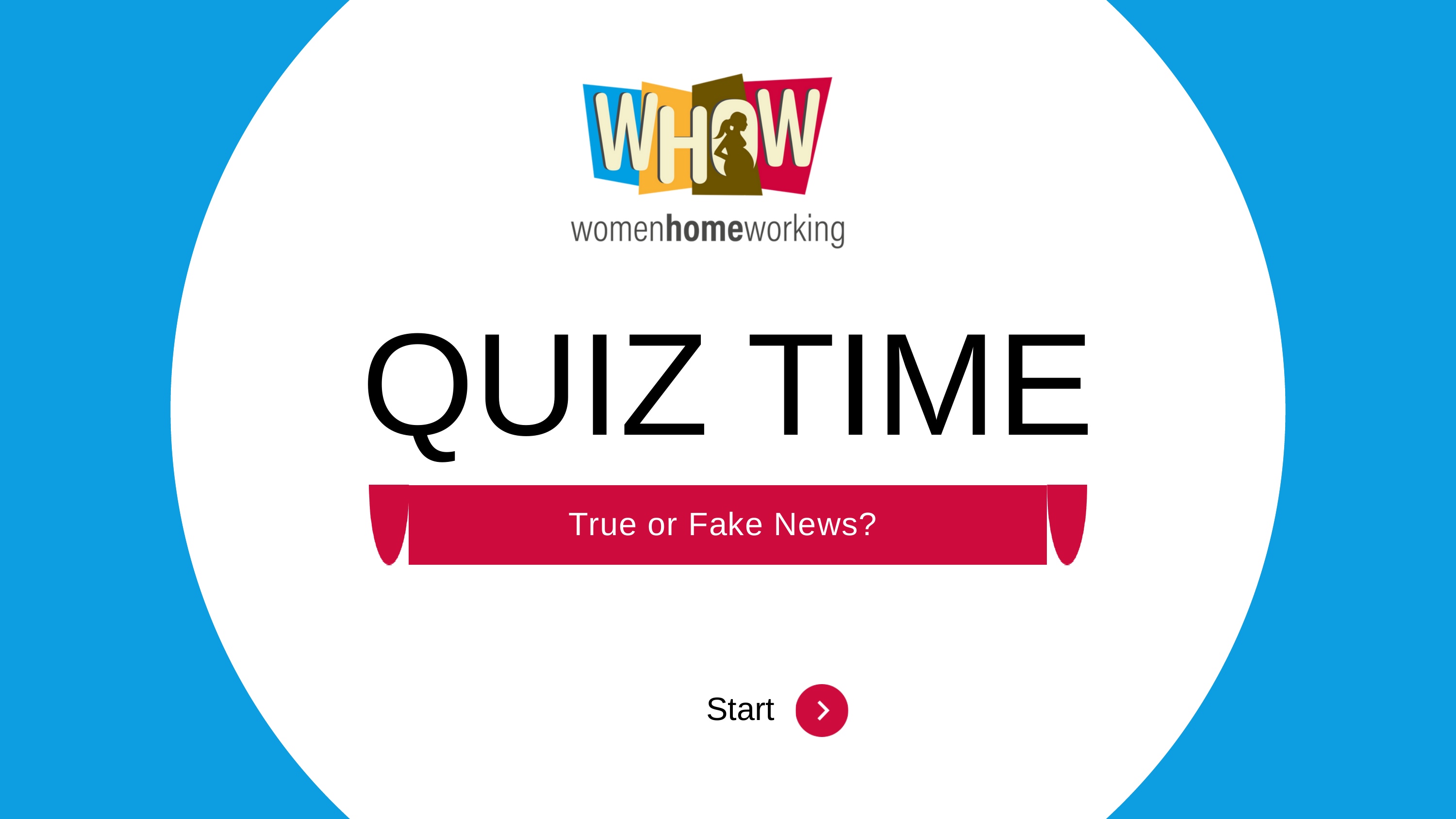

QUIZ TIME

True or Fake News?

Start